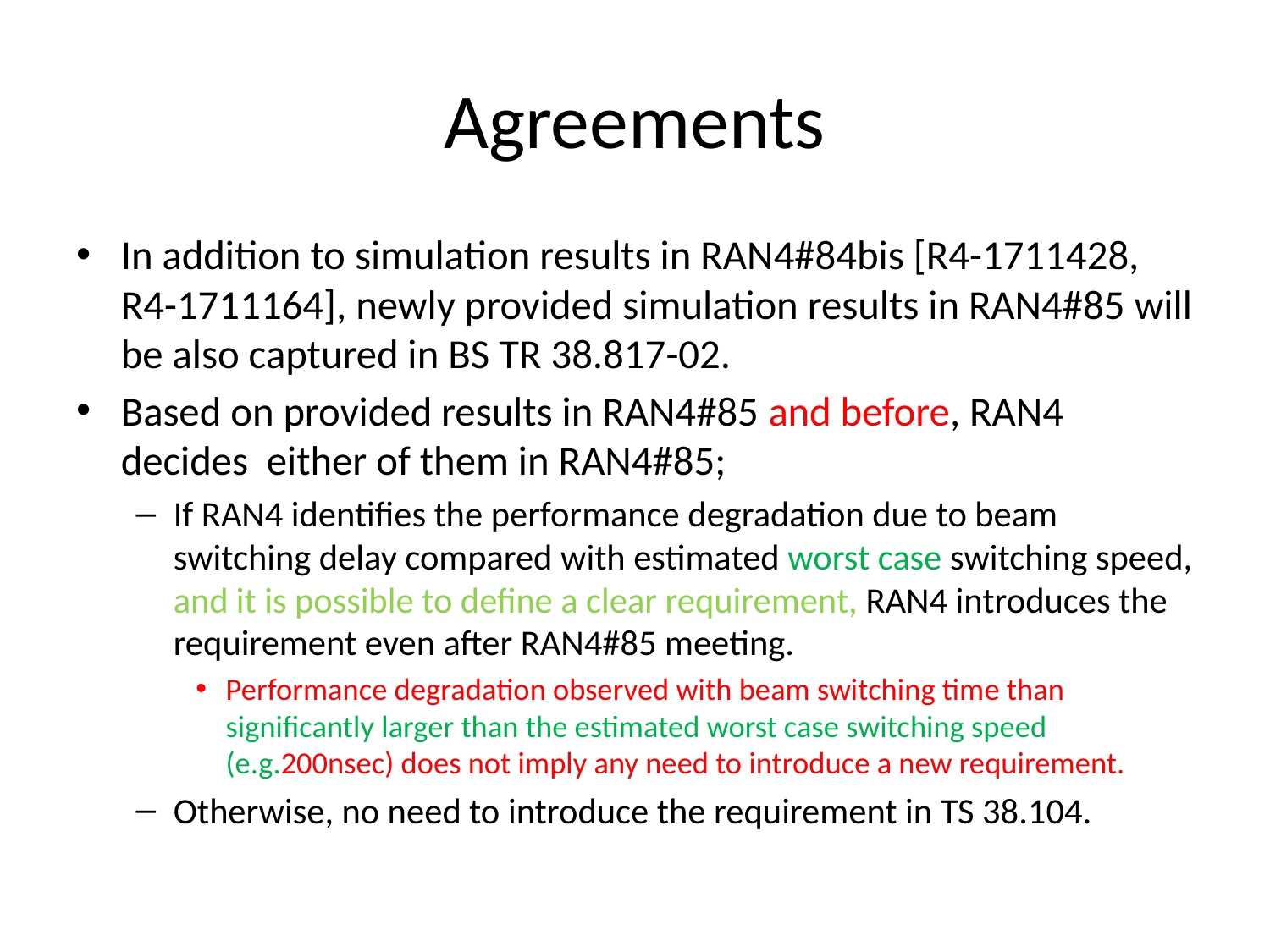

# Agreements
In addition to simulation results in RAN4#84bis [R4-1711428, R4-1711164], newly provided simulation results in RAN4#85 will be also captured in BS TR 38.817-02.
Based on provided results in RAN4#85 and before, RAN4 decides  either of them in RAN4#85;
If RAN4 identifies the performance degradation due to beam switching delay compared with estimated worst case switching speed, and it is possible to define a clear requirement, RAN4 introduces the requirement even after RAN4#85 meeting.
Performance degradation observed with beam switching time than significantly larger than the estimated worst case switching speed (e.g.200nsec) does not imply any need to introduce a new requirement.
Otherwise, no need to introduce the requirement in TS 38.104.